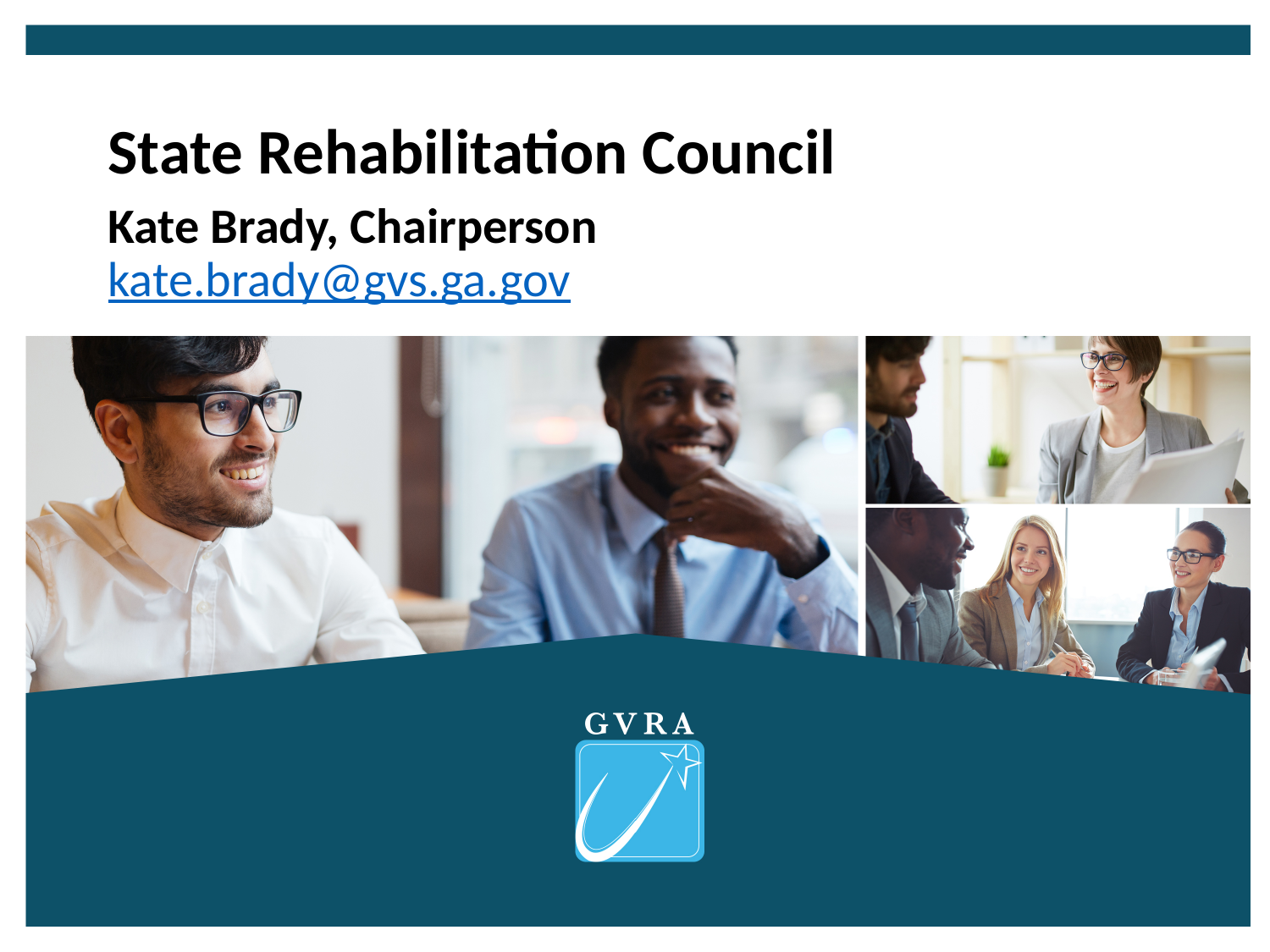

# State Rehabilitation Council
Kate Brady, Chairperson
kate.brady@gvs.ga.gov